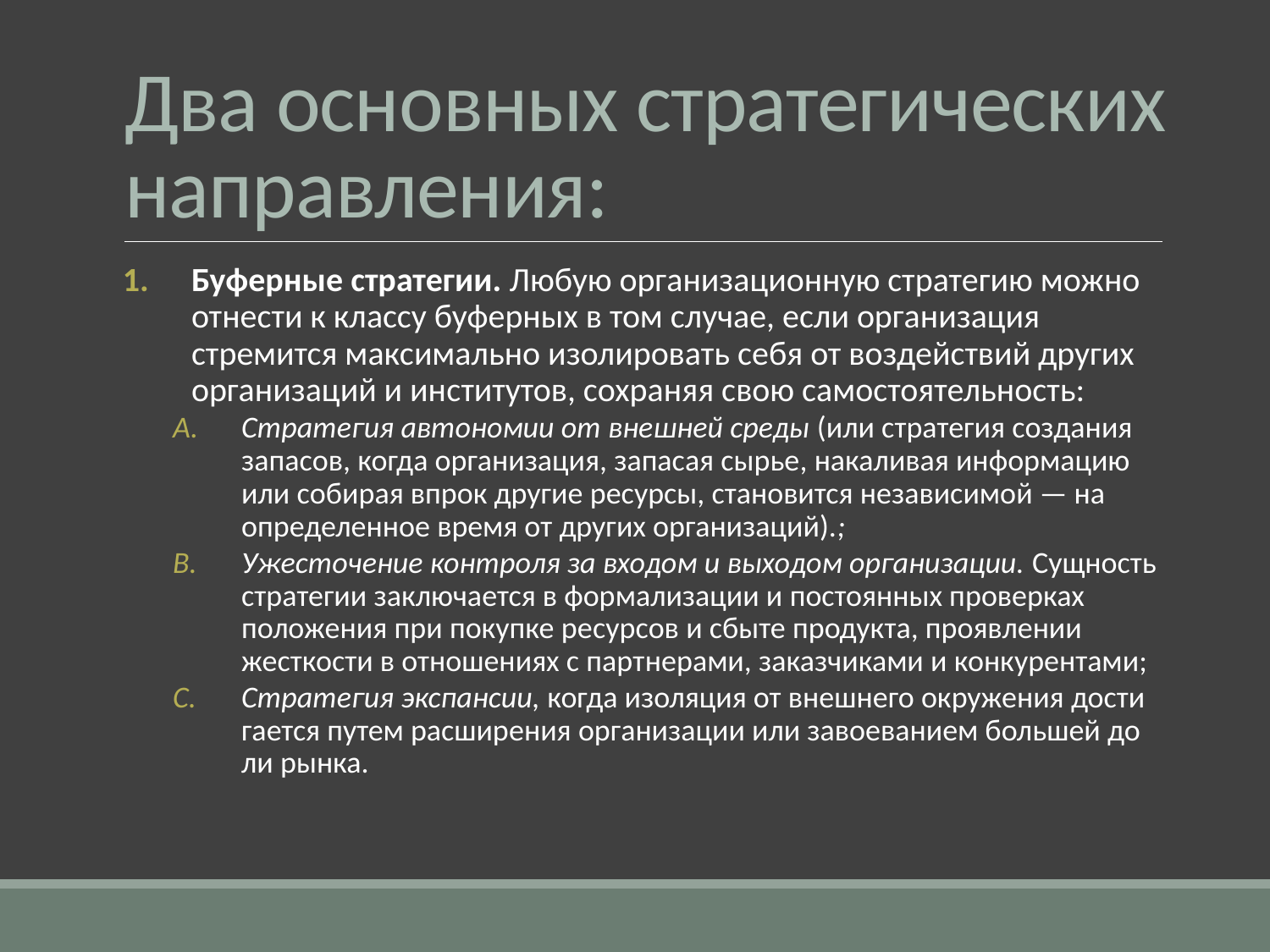

# Два основных стратегических направления:
Буферные стратегии. Любую организационную стратегию можно отнести к классу буферных в том случае, если организация стремится максимально изолировать себя от воздействий других организаций и ин­ститутов, сохраняя свою самостоятельность:
Стратегия автономии от внешней среды (или стратегия создания запасов, когда организация, запасая сырье, накаливая информацию или собирая впрок другие ресурсы, становится независимой — на определенное время от других организаций).;
Ужесточение контроля за входом и выходом организации. Сущность стратегии заключается в формализации и постоянных проверках положения при покупке ре­сурсов и сбыте продукта, проявлении жесткости в отношениях с парт­нерами, заказчиками и конкурентами;
Стратегия экспансии, когда изоляция от внешнего окружения дости­гается путем расширения организации или завоеванием большей до­ли рынка.